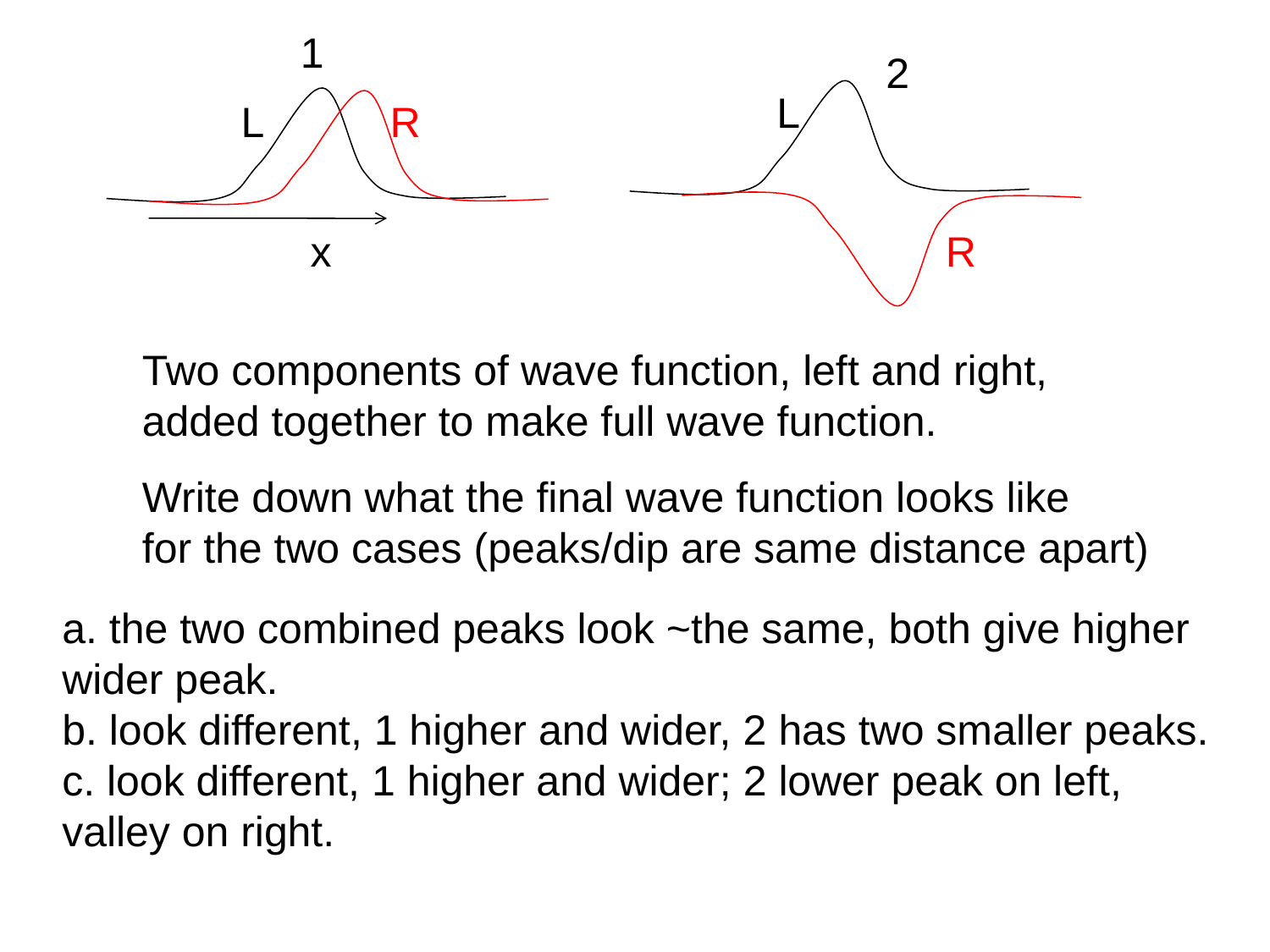

1
2

L

L
R

x
R
Two components of wave function, left and right,
added together to make full wave function.

Write down what the final wave function looks like
for the two cases (peaks/dip are same distance apart)
a. the two combined peaks look ~the same, both give higher wider peak.
b. look different, 1 higher and wider, 2 has two smaller peaks.
c. look different, 1 higher and wider; 2 lower peak on left,
valley on right.